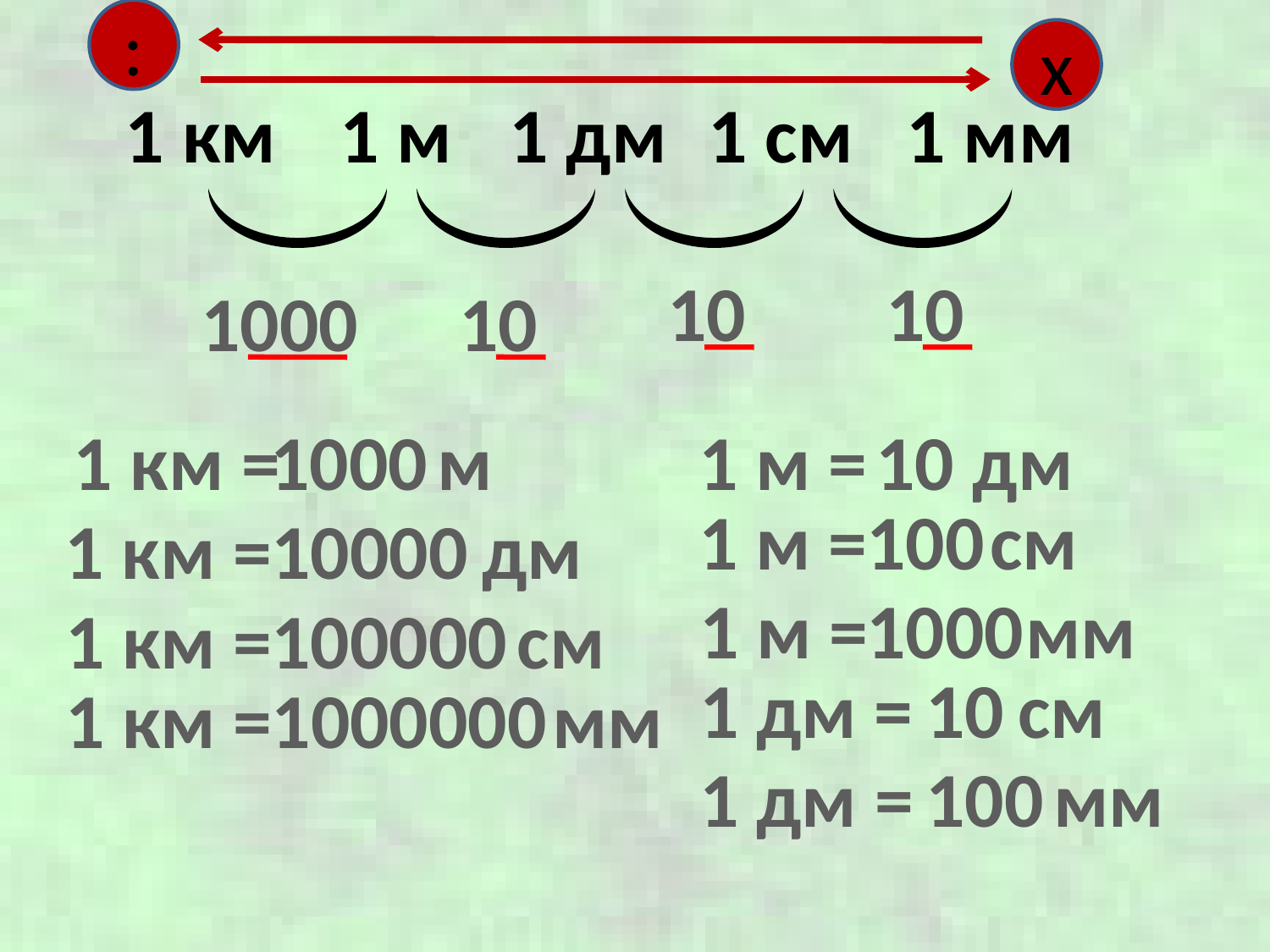

:
х
1 км
1 м
1 дм
1 см
1 мм

10
10
1000
10
1 км =         м
1000
1 м =      дм
10
1 м =       см
100
1 км =            дм
10000
1 м =         мм
1000
1 км =              см
100000
1 дм =      см
10
1 км =                мм
1000000
1 дм =        мм
100